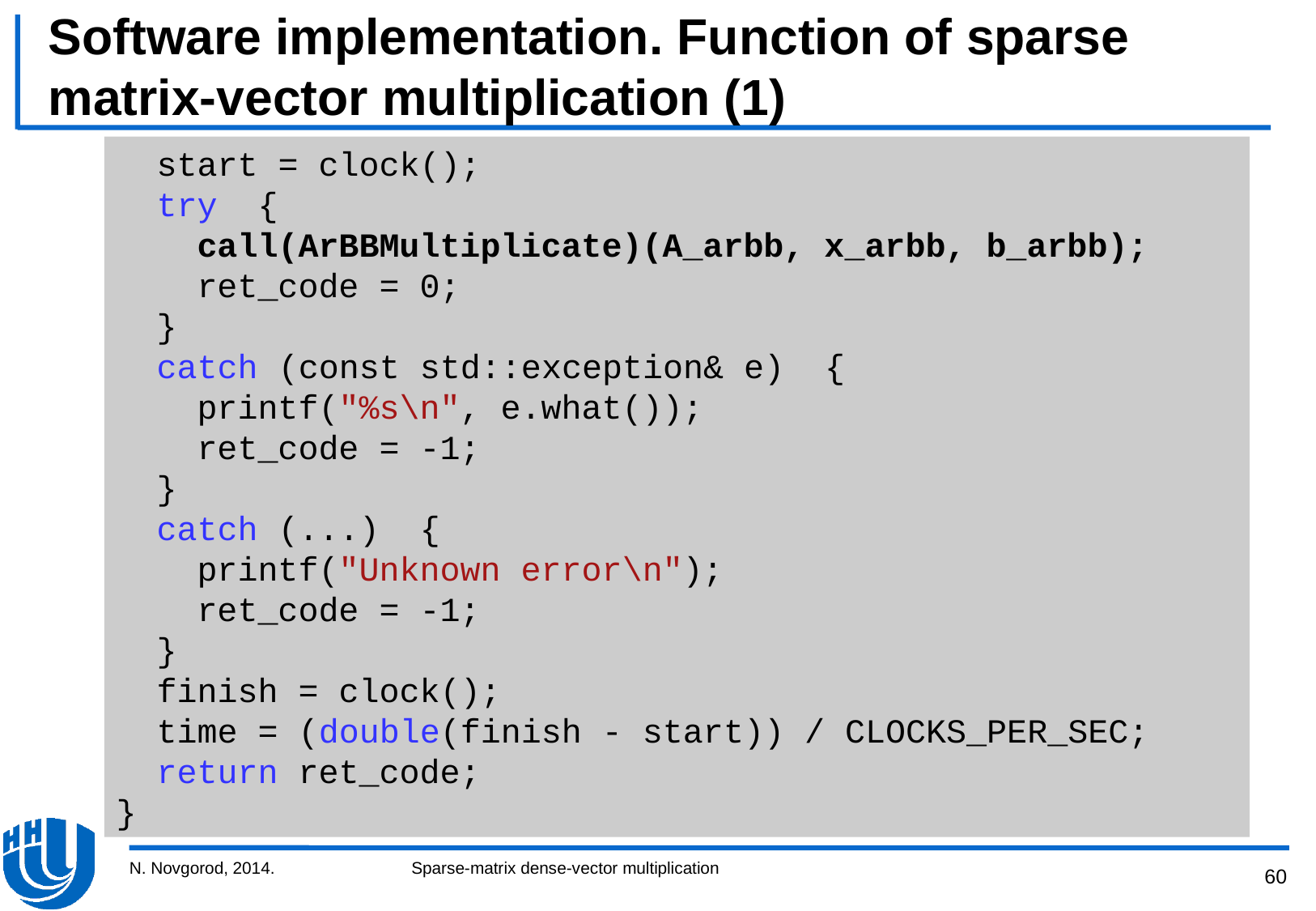

# Software implementation. Function of sparse matrix-vector multiplication (1)
  start = clock();
  try  {
    call(ArBBMultiplicate)(A_arbb, x_arbb, b_arbb);
    ret_code = 0;
  }
  catch (const std::exception& e)  {
    printf("%s\n", e.what());
    ret_code = -1;
  }
  catch (...)  {
    printf("Unknown error\n");
    ret_code = -1;
  }
  finish = clock();
  time = (double(finish - start)) / CLOCKS_PER_SEC;
  return ret_code;
}
N. Novgorod, 2014.
Sparse-matrix dense-vector multiplication